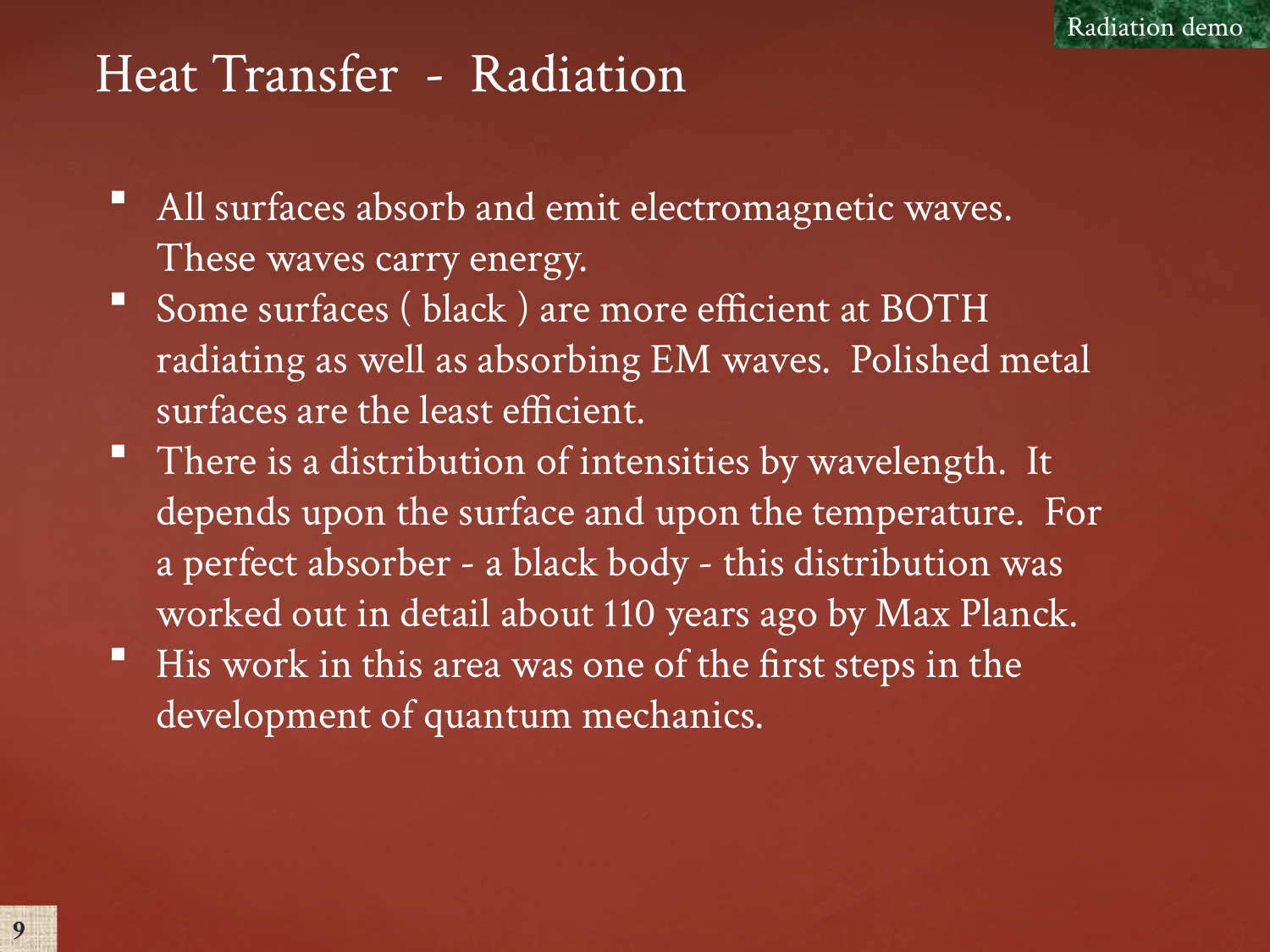

Radiation demo
Heat Transfer  -  Radiation
All surfaces absorb and emit electromagnetic waves.  These waves carry energy.
Some surfaces ( black ) are more efficient at BOTH radiating as well as absorbing EM waves.  Polished metal surfaces are the least efficient.
There is a distribution of intensities by wavelength.  It depends upon the surface and upon the temperature.  For a perfect absorber - a black body - this distribution was worked out in detail about 110 years ago by Max Planck.
His work in this area was one of the first steps in the development of quantum mechanics.
9